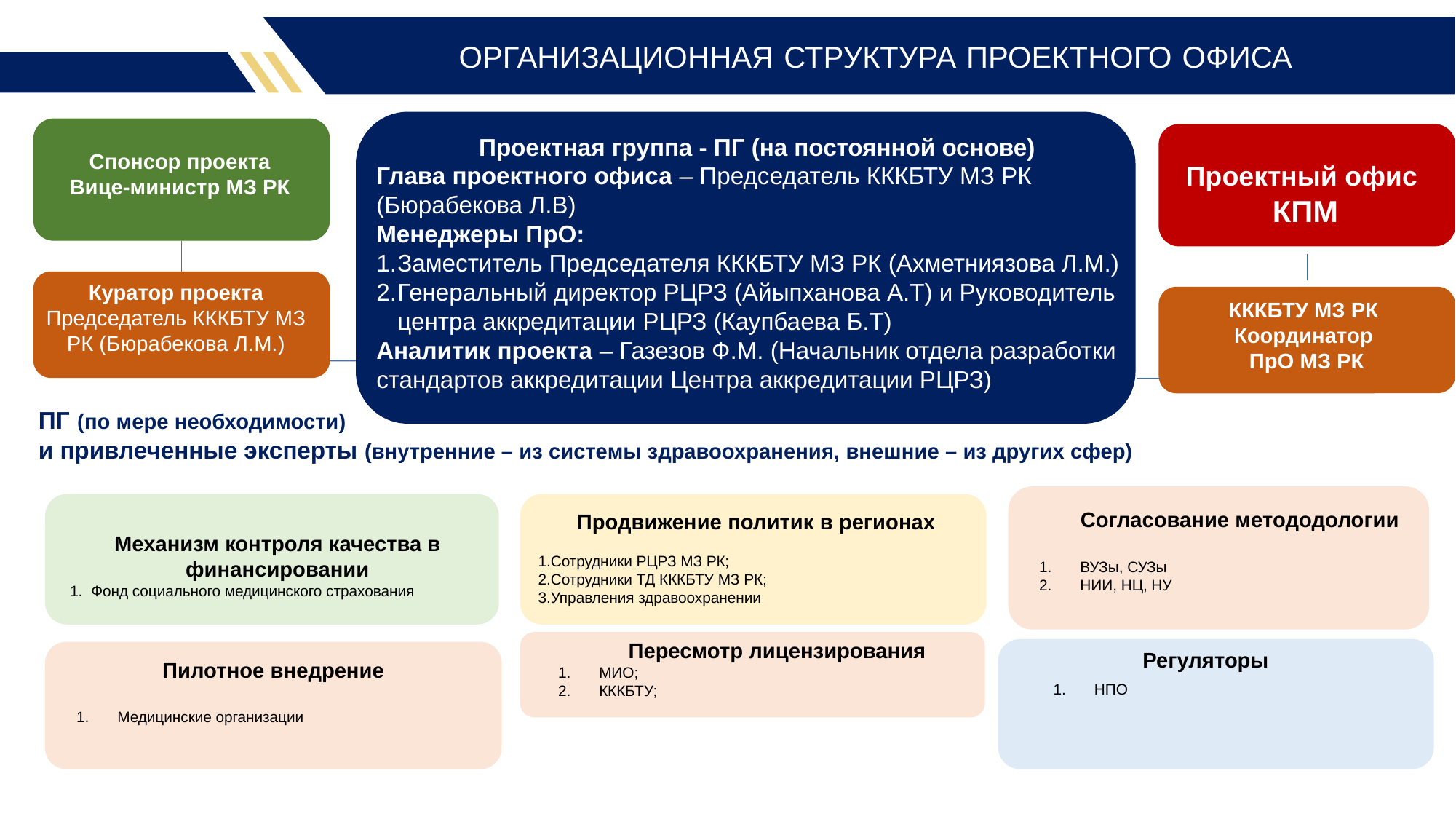

# ОРГАНИЗАЦИОННАЯ СТРУКТУРА ПРОЕКТНОГО ОФИСА

Проектная группа - ПГ (на постоянной основе)
Глава проектного офиса – Председатель КККБТУ МЗ РК (Бюрабекова Л.В)
Менеджеры ПрО:
Заместитель Председателя КККБТУ МЗ РК (Ахметниязова Л.М.)
Генеральный директор РЦРЗ (Айыпханова А.Т) и Руководитель центра аккредитации РЦРЗ (Каупбаева Б.Т)
Аналитик проекта – Газезов Ф.М. (Начальник отдела разработки стандартов аккредитации Центра аккредитации РЦРЗ)

Спонсор проекта
Вице-министр МЗ РК

Куратор проекта
Председатель КККБТУ МЗ РК (Бюрабекова Л.М.)

КККБТУ МЗ РК Координатор
 ПрО МЗ РК
ПГ (по мере необходимости)
и привлеченные эксперты (внутренние – из системы здравоохранения, внешние – из других сфер)
Проектный офис
КПМ

Механизм контроля качества в финансировании
Фонд социального медицинского страхования

Продвижение политик в регионах

Сотрудники РЦРЗ МЗ РК;
Сотрудники ТД КККБТУ МЗ РК;
Управления здравоохранении
Согласование метододологии

ВУЗы, СУЗы
НИИ, НЦ, НУ
Пересмотр лицензирования
МИО;
КККБТУ;

Пилотное внедрение

Медицинские организации

НПО

Регуляторы